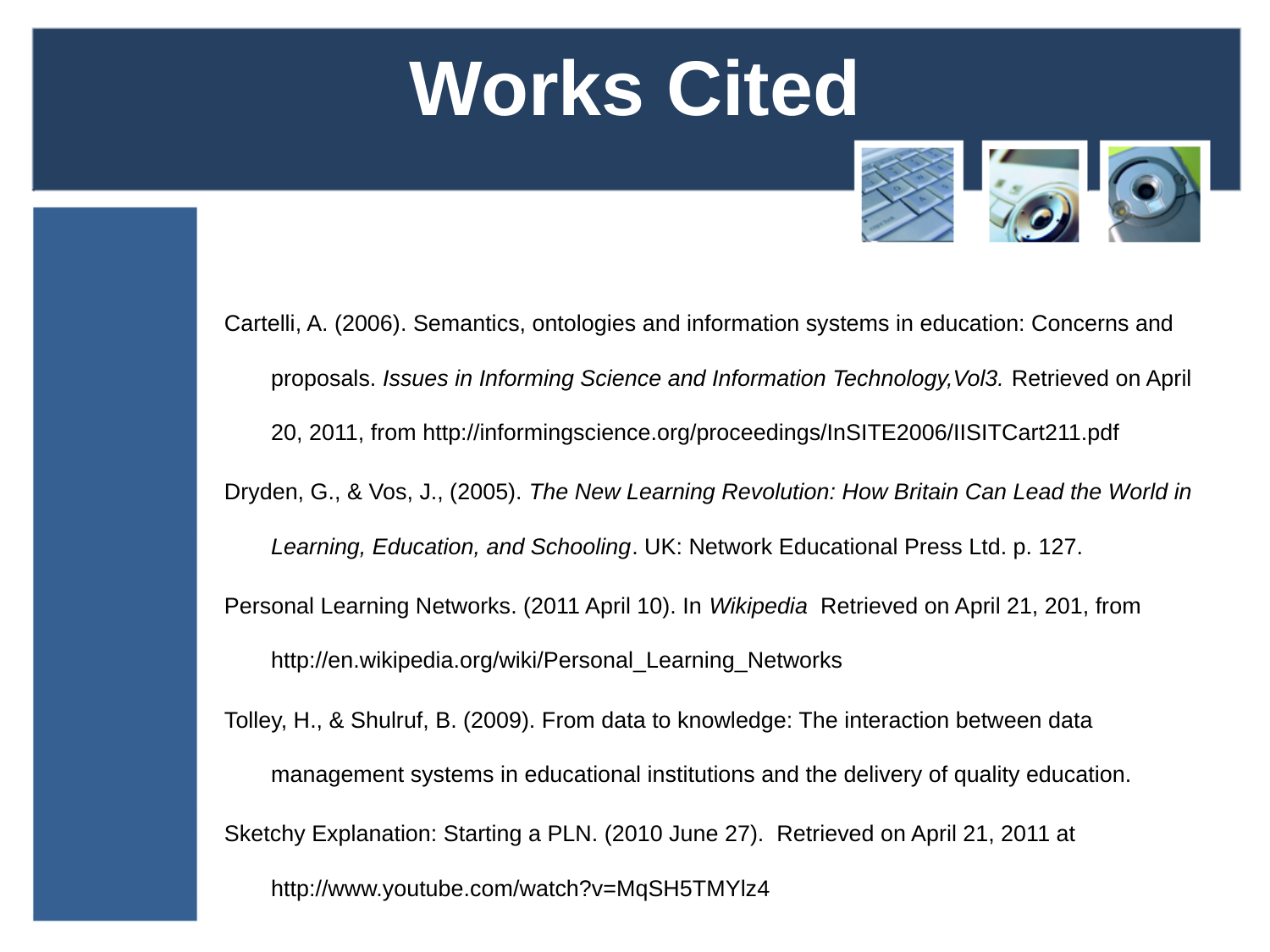

# Works Cited
Cartelli, A. (2006). Semantics, ontologies and information systems in education: Concerns and proposals. Issues in Informing Science and Information Technology,Vol3. Retrieved on April 20, 2011, from http://informingscience.org/proceedings/InSITE2006/IISITCart211.pdf
Dryden, G., & Vos, J., (2005). The New Learning Revolution: How Britain Can Lead the World in Learning, Education, and Schooling. UK: Network Educational Press Ltd. p. 127.
Personal Learning Networks. (2011 April 10). In Wikipedia  Retrieved on April 21, 201, from http://en.wikipedia.org/wiki/Personal_Learning_Networks
Tolley, H., & Shulruf, B. (2009). From data to knowledge: The interaction between data management systems in educational institutions and the delivery of quality education.
Sketchy Explanation: Starting a PLN. (2010 June 27).  Retrieved on April 21, 2011 at http://www.youtube.com/watch?v=MqSH5TMYlz4